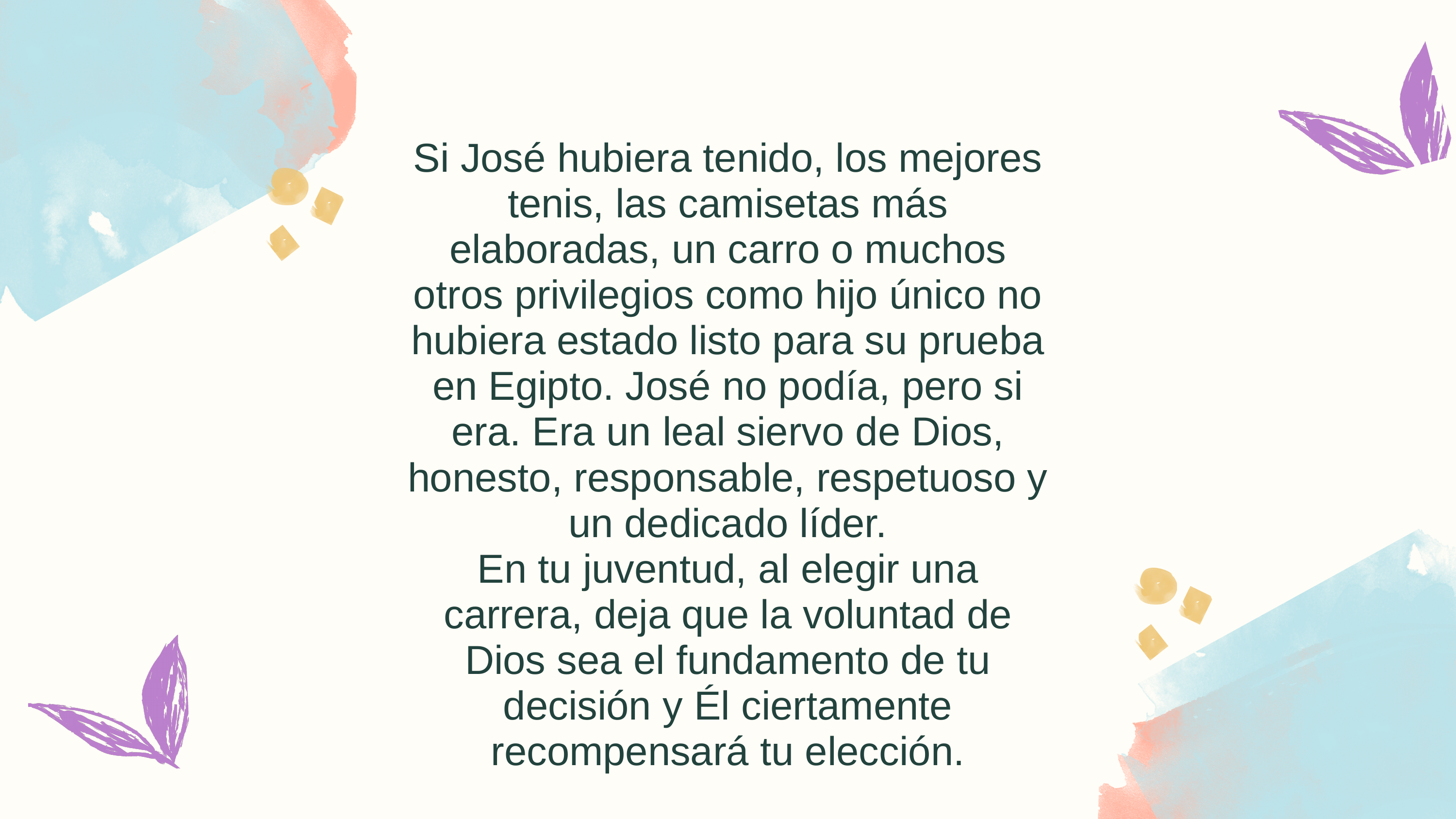

Si José hubiera tenido, los mejores tenis, las camisetas más elaboradas, un carro o muchos otros privilegios como hijo único no hubiera estado listo para su prueba en Egipto. José no podía, pero si era. Era un leal siervo de Dios, honesto, responsable, respetuoso y un dedicado líder.
En tu juventud, al elegir una carrera, deja que la voluntad de Dios sea el fundamento de tu decisión y Él ciertamente recompensará tu elección.